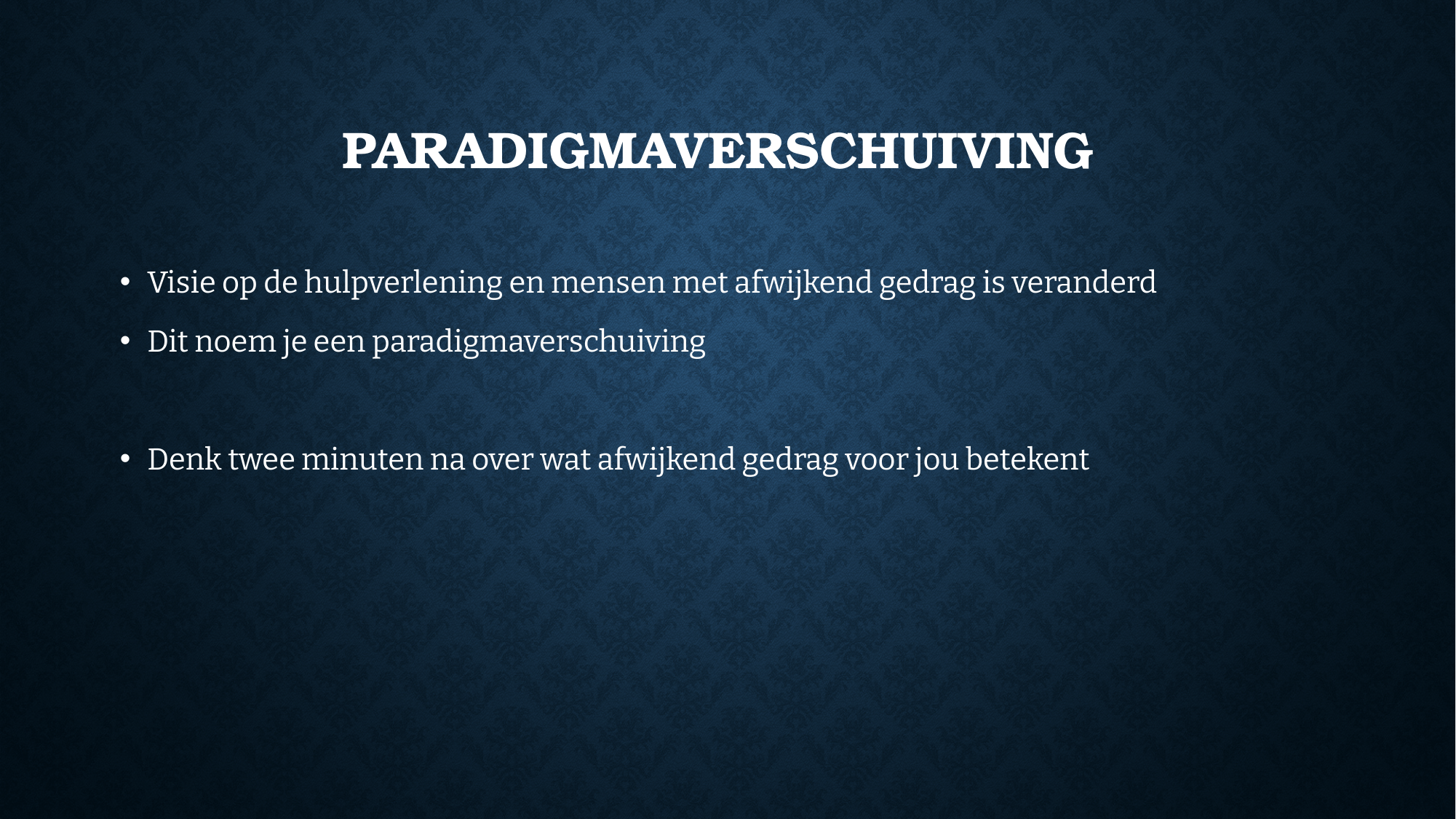

# Paradigmaverschuiving
Visie op de hulpverlening en mensen met afwijkend gedrag is veranderd
Dit noem je een paradigmaverschuiving

Denk twee minuten na over wat afwijkend gedrag voor jou betekent